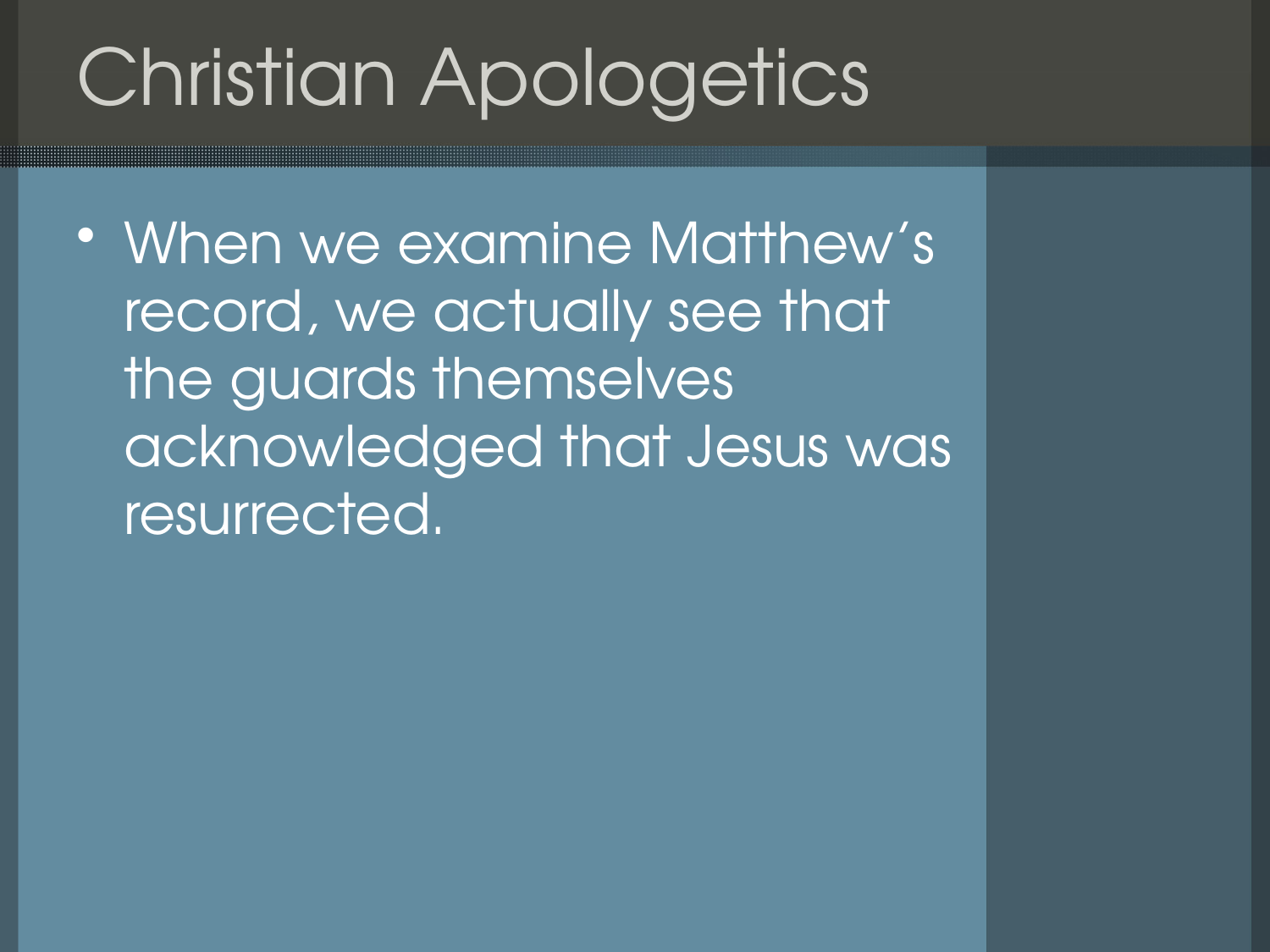

# Christian Apologetics
When we examine Matthew’s record, we actually see that the guards themselves acknowledged that Jesus was resurrected.